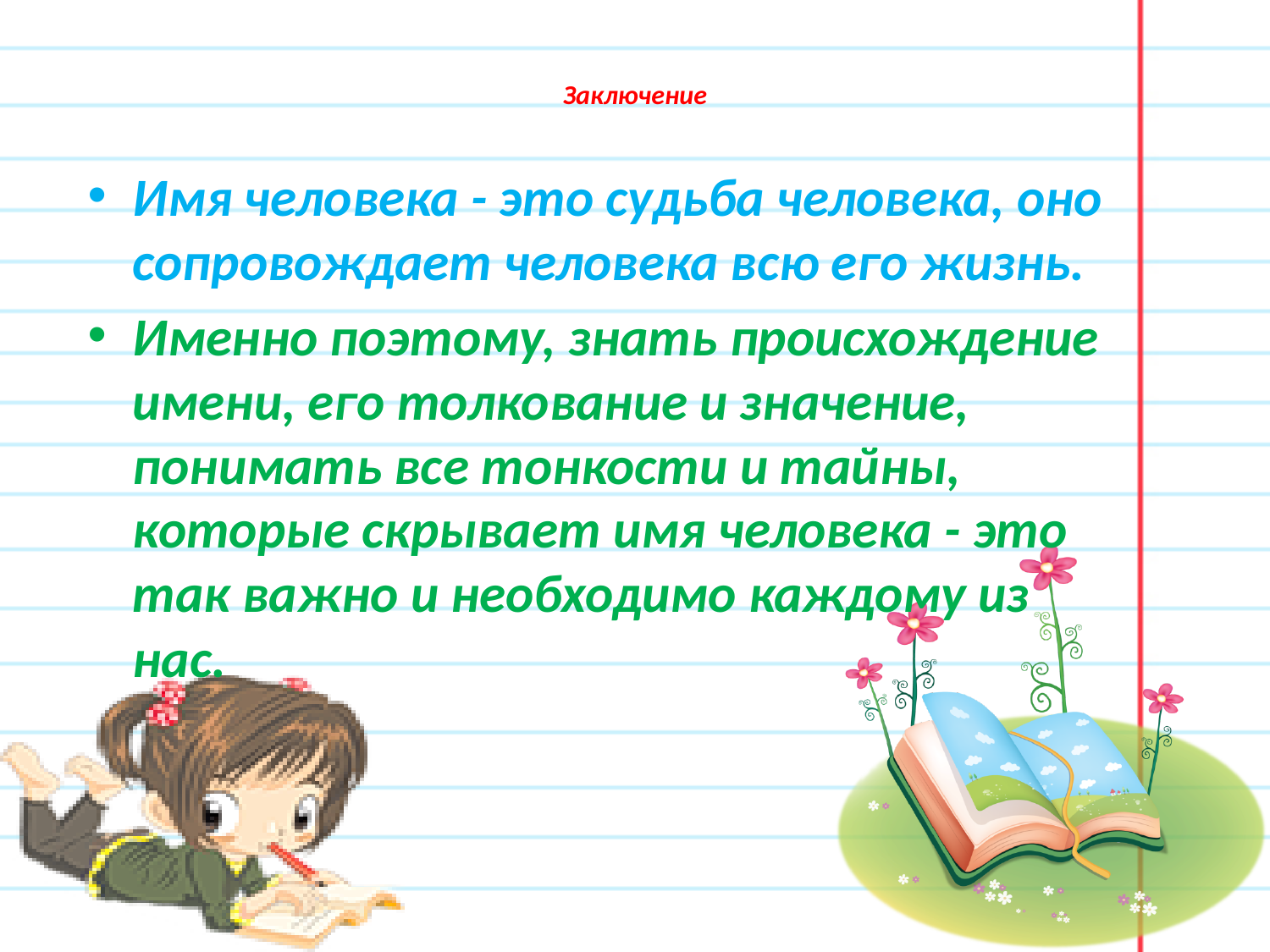

# Заключение
Имя человека - это судьба человека, оно сопровождает человека всю его жизнь.
Именно поэтому, знать происхождение имени, его толкование и значение, понимать все тонкости и тайны, которые скрывает имя человека - это так важно и необходимо каждому из нас.